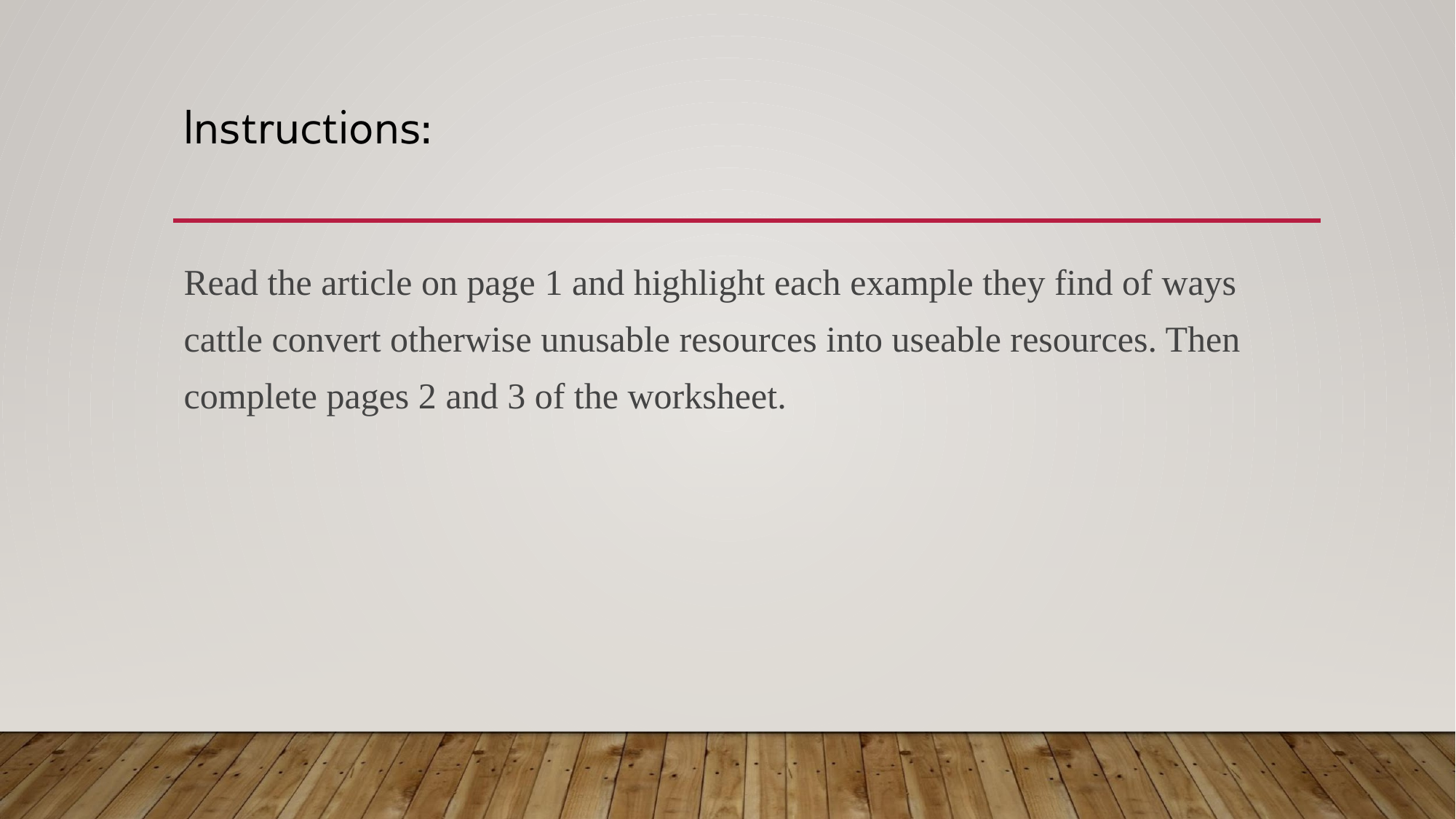

# Instructions:
Read the article on page 1 and highlight each example they find of ways cattle convert otherwise unusable resources into useable resources. Then complete pages 2 and 3 of the worksheet.